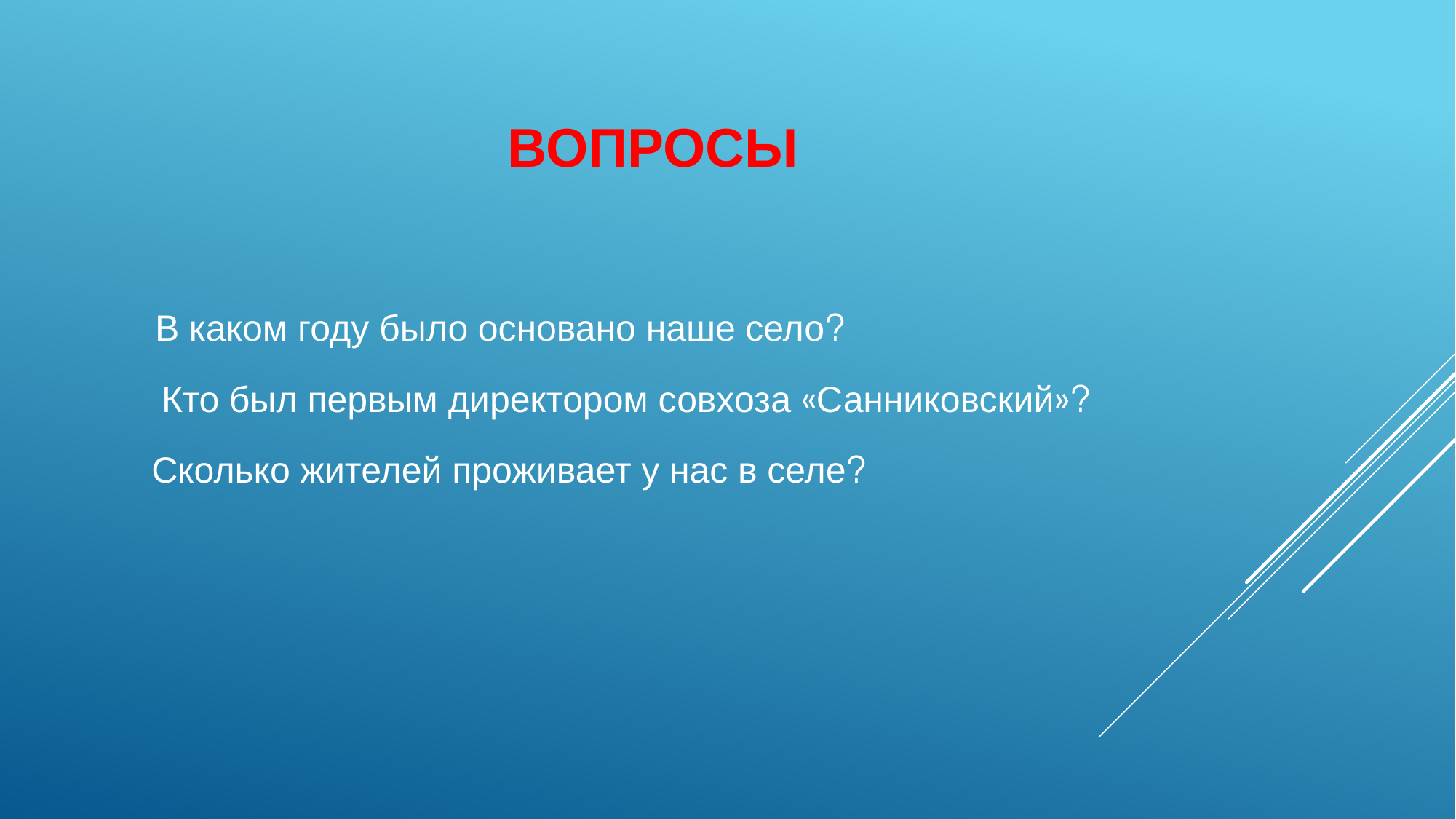

# ВОПРОСЫ
В каком году было основано наше село?
Кто был первым директором совхоза «Санниковский»?
Сколько жителей проживает у нас в селе?